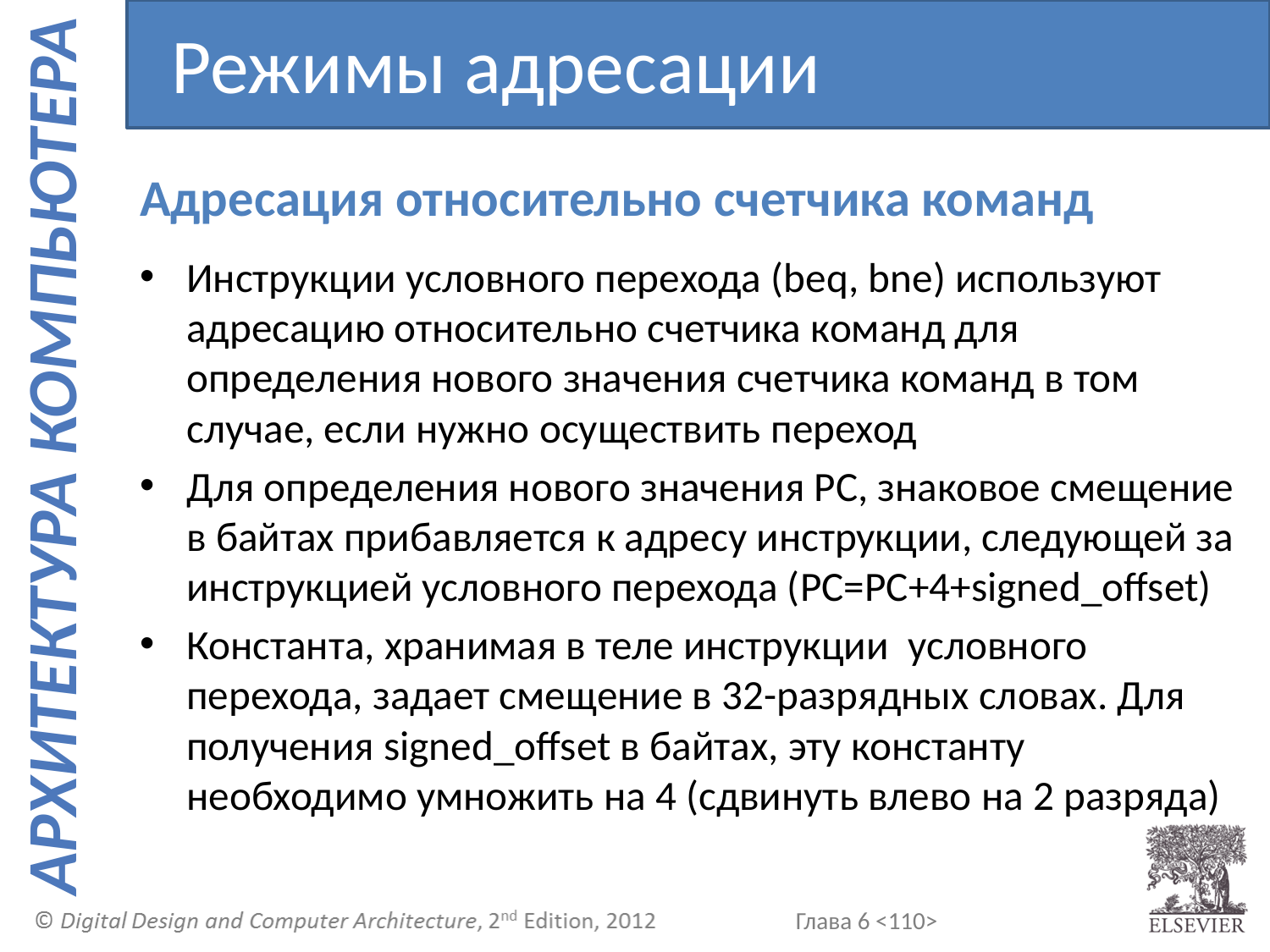

Режимы адресации

Адресация относительно счетчика команд

Инструкции условного перехода (beq, bne) используют адресацию относительно счетчика команд для определения нового значения счетчика команд в том случае, если нужно осуществить переход
Для определения нового значения PC, знаковое смещение в байтах прибавляется к адресу инструкции, следующей за инструкцией условного перехода (PC=PC+4+signed_offset)
Константа, хранимая в теле инструкции  условного перехода, задает смещение в 32-разрядных словах. Для получения signed_offset в байтах, эту константу необходимо умножить на 4 (сдвинуть влево на 2 разряда)